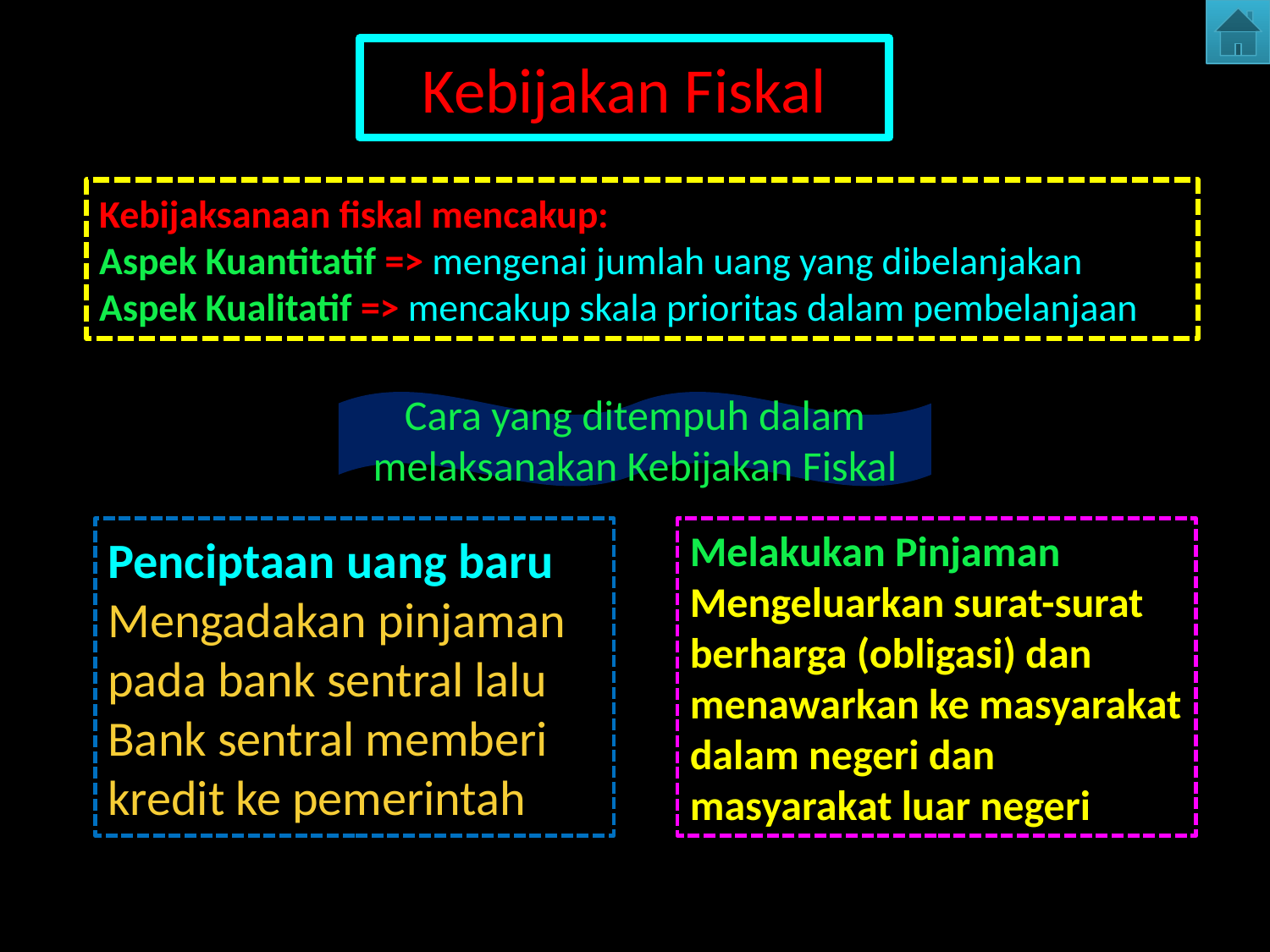

# Kebijakan Fiskal
Kebijaksanaan fiskal mencakup:
Aspek Kuantitatif => mengenai jumlah uang yang dibelanjakan
Aspek Kualitatif => mencakup skala prioritas dalam pembelanjaan
Cara yang ditempuh dalam melaksanakan Kebijakan Fiskal
Penciptaan uang baru
Mengadakan pinjaman pada bank sentral lalu
Bank sentral memberi kredit ke pemerintah
Melakukan Pinjaman
Mengeluarkan surat-surat berharga (obligasi) dan menawarkan ke masyarakat dalam negeri dan masyarakat luar negeri